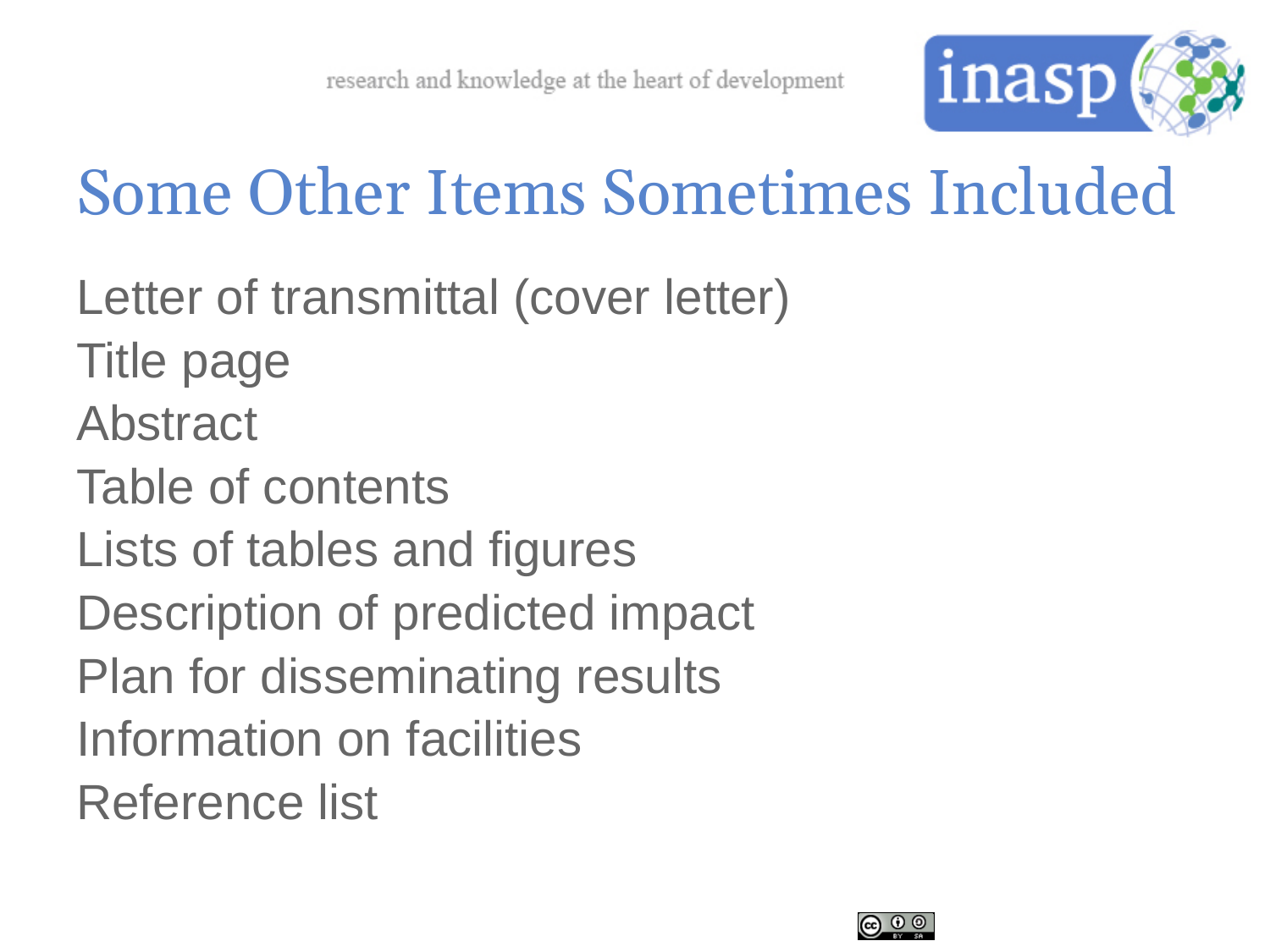

# Some Other Items Sometimes Included
Letter of transmittal (cover letter)
Title page
Abstract
Table of contents
Lists of tables and figures
Description of predicted impact
Plan for disseminating results
Information on facilities
Reference list